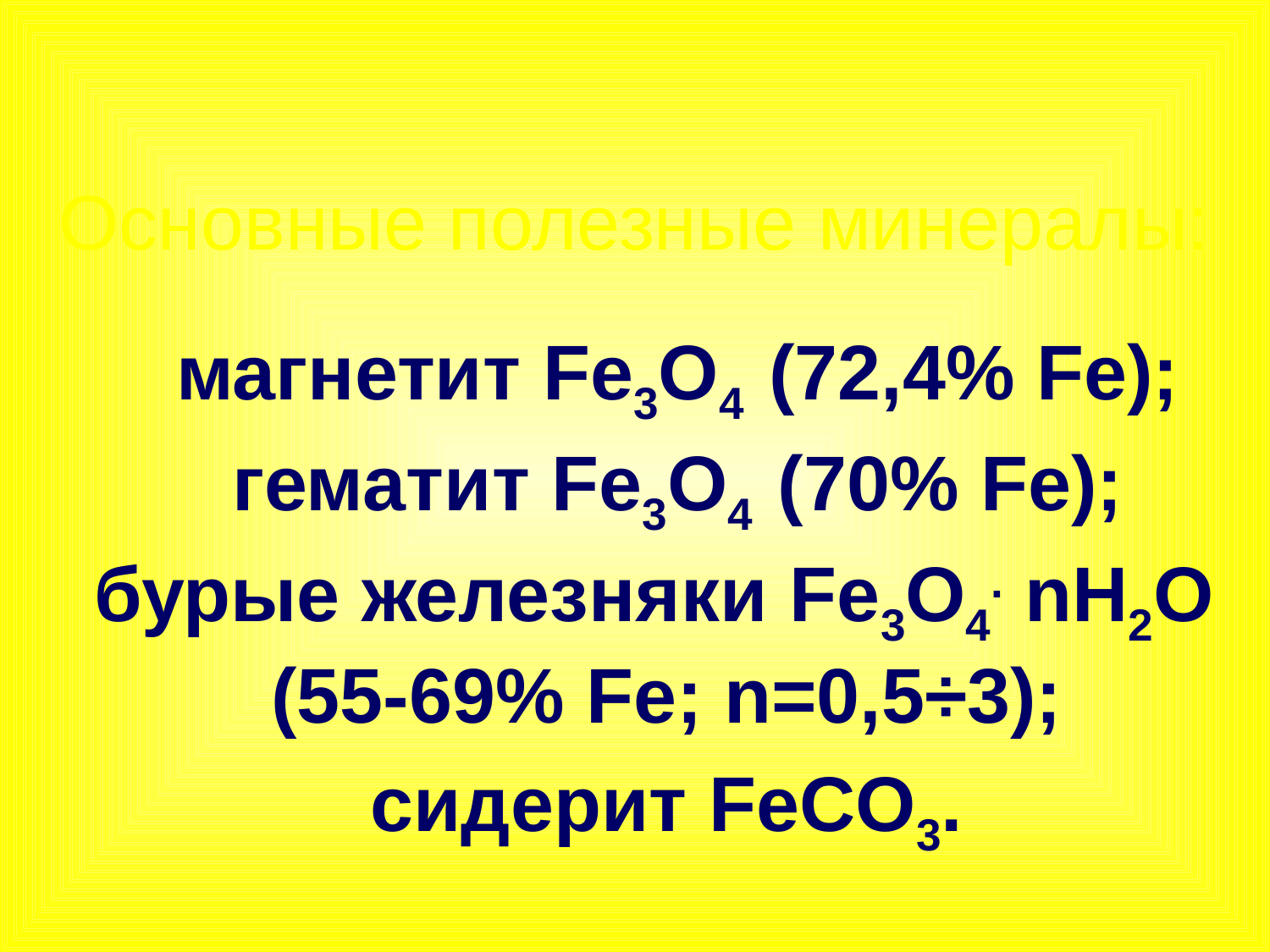

Основные полезные минералы:
 магнетит Fe3O4  (72,4% Fe);
 гематит Fe3O4  (70% Fe);
бурые железняки Fe3O4. nH2O
(55-69% Fe; n=0,5÷3);
сидерит FeСO3.